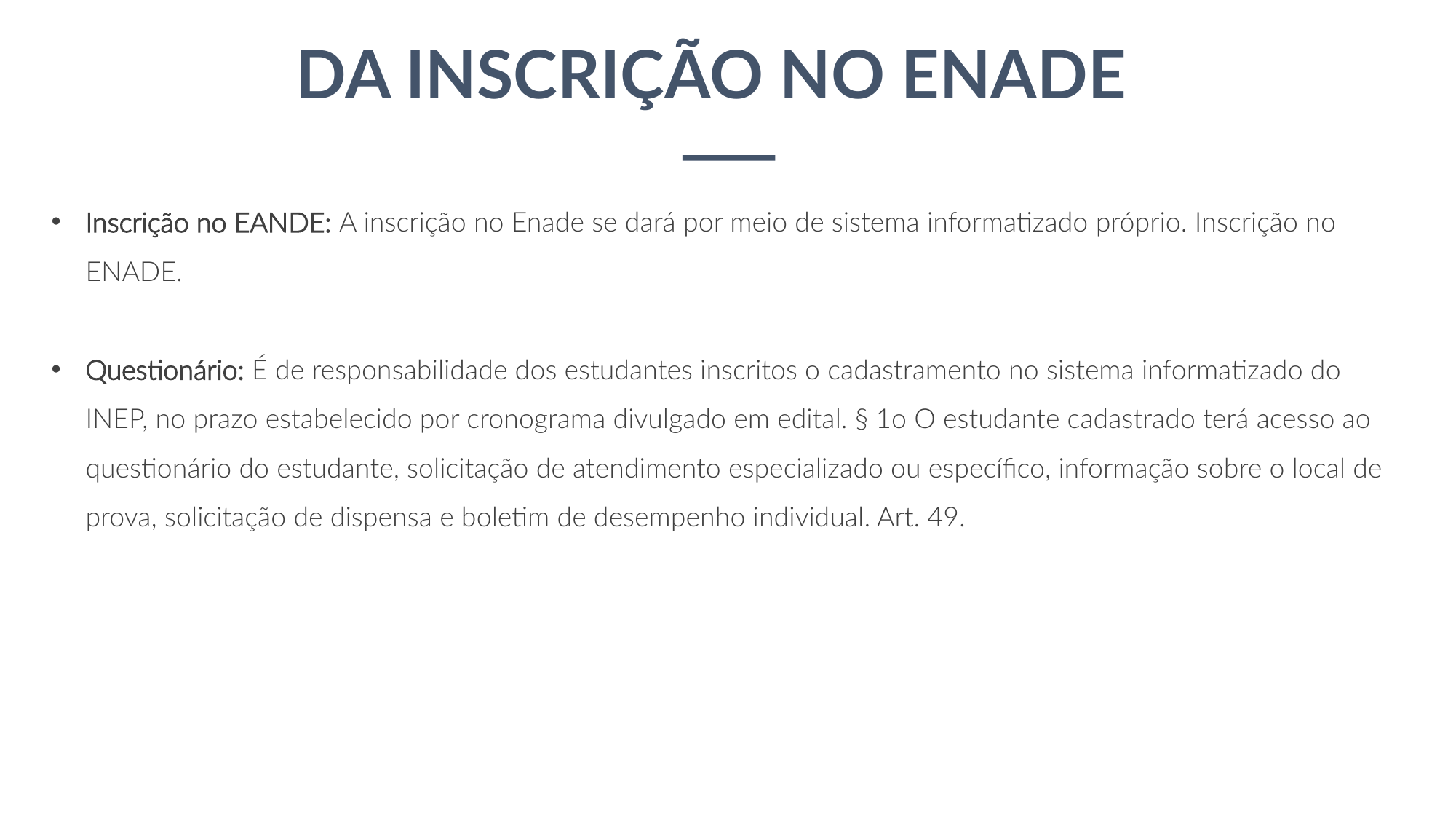

DA INSCRIÇÃO NO ENADE

Inscrição no EANDE: A inscrição no Enade se dará por meio de sistema informatizado próprio. Inscrição no ENADE.

Questionário: É de responsabilidade dos estudantes inscritos o cadastramento no sistema informatizado do INEP, no prazo estabelecido por cronograma divulgado em edital. § 1o O estudante cadastrado terá acesso ao questionário do estudante, solicitação de atendimento especializado ou específico, informação sobre o local de prova, solicitação de dispensa e boletim de desempenho individual. Art. 49.